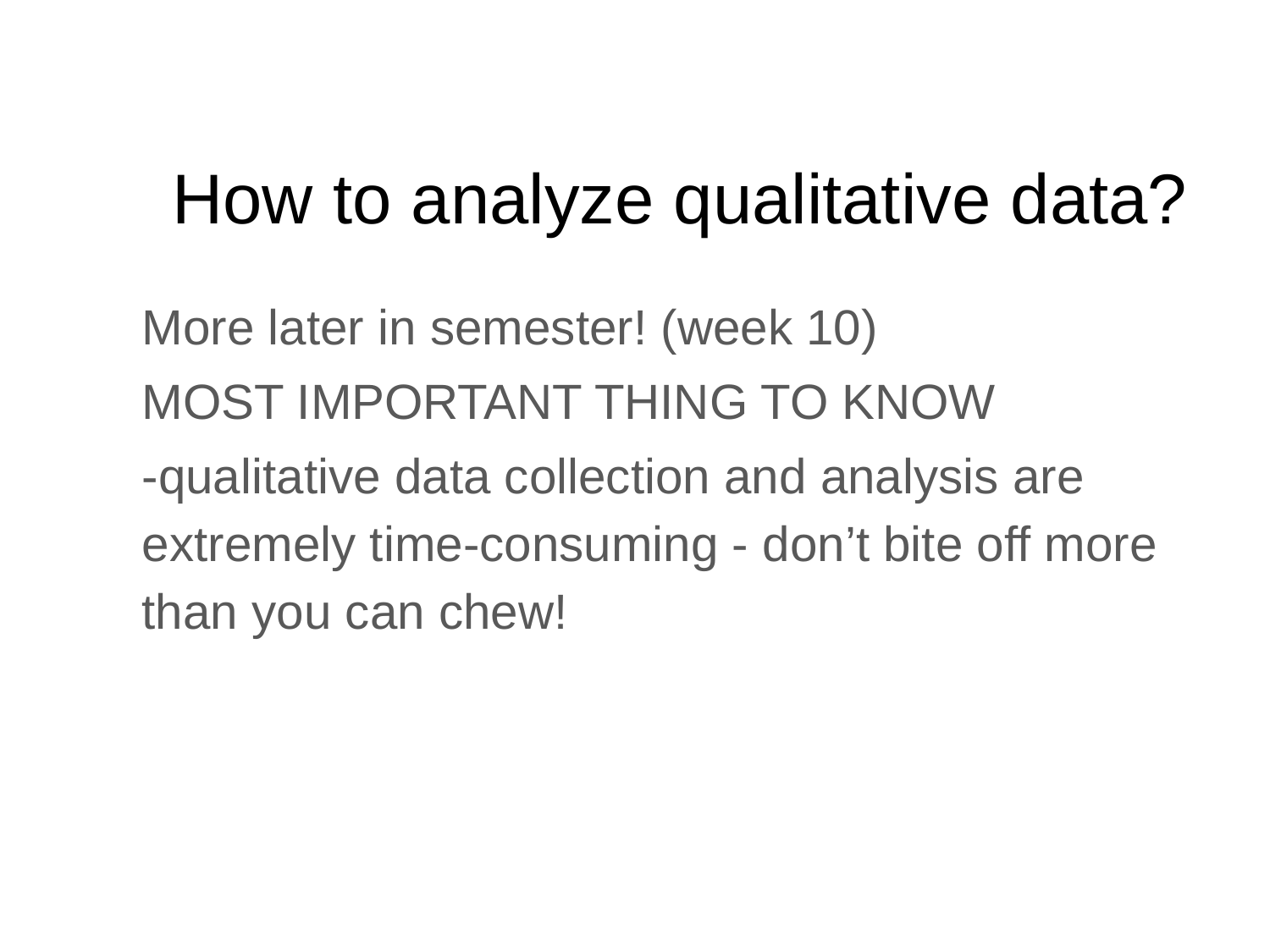

# How to analyze qualitative data?
More later in semester! (week 10)
MOST IMPORTANT THING TO KNOW
-qualitative data collection and analysis are extremely time-consuming - don’t bite off more than you can chew!